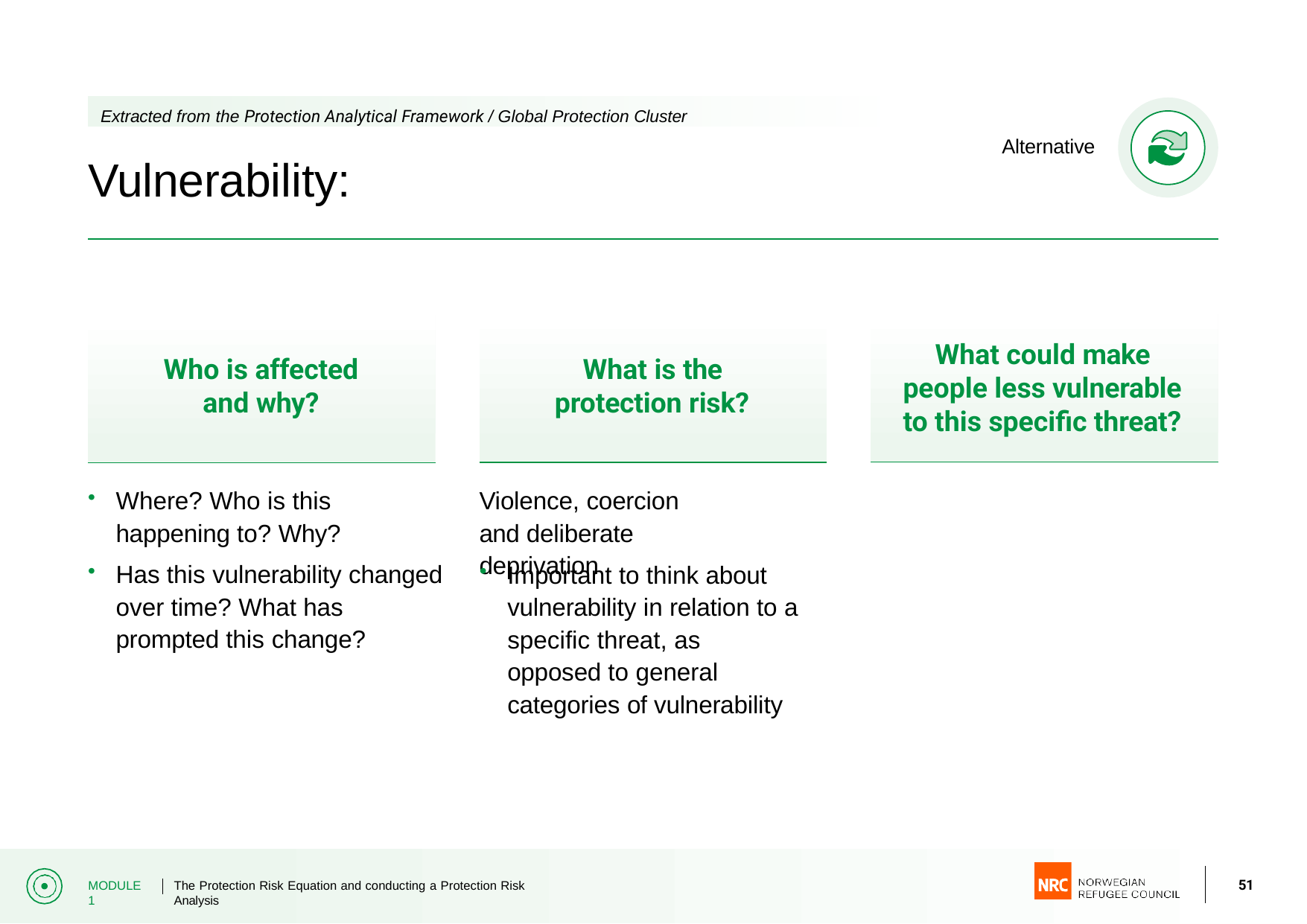

Extracted from the Protection Analytical Framework / Global Protection Cluster

Alternative
# Vulnerability:

What could make people less vulnerable to this specific threat?
Who is affected and why?
What is the protection risk?
Violence, coercion and deliberate deprivation
Where? Who is this happening to? Why?
Has this vulnerability changed over time? What has prompted this change?
Important to think about vulnerability in relation to a specific threat, as opposed to general categories of vulnerability
51
MODULE 1
The Protection Risk Equation and conducting a Protection Risk Analysis